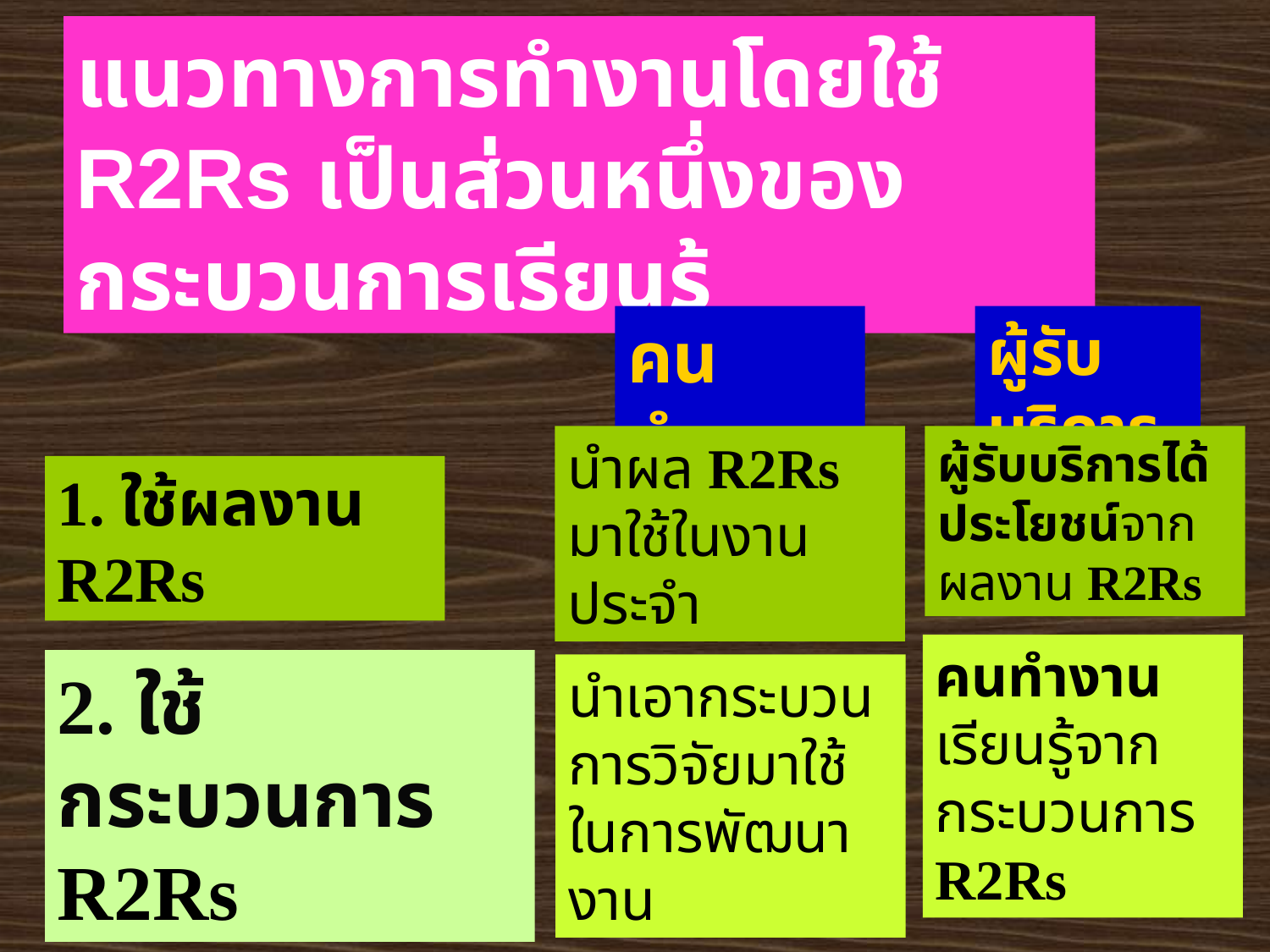

แนวทางการทำงานโดยใช้ R2Rs เป็นส่วนหนึ่งของกระบวนการเรียนรู้
คนทำงาน
ผู้รับบริการ
นำผล R2Rs มาใช้ในงานประจำ
ผู้รับบริการได้ประโยชน์จากผลงาน R2Rs
1. ใช้ผลงาน R2Rs
คนทำงานเรียนรู้จากกระบวนการR2Rs
2. ใช้กระบวนการ R2Rs
นำเอากระบวน การวิจัยมาใช้ในการพัฒนางาน